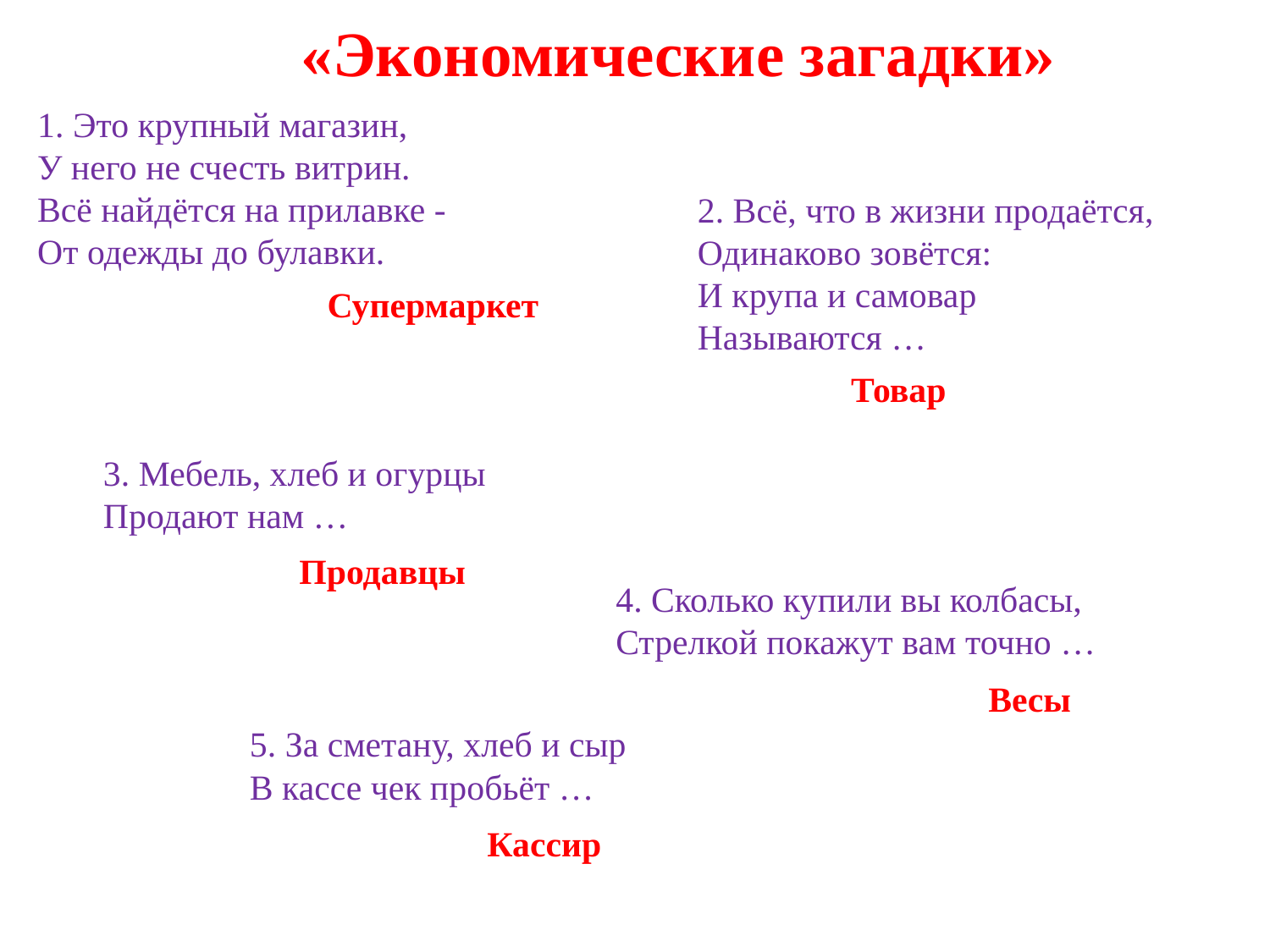

«Экономические загадки»
1. Это крупный магазин,
У него не счесть витрин.
Всё найдётся на прилавке -
От одежды до булавки.
2. Всё, что в жизни продаётся,
Одинаково зовётся:
И крупа и самовар
Называются …
Супермаркет
Товар
3. Мебель, хлеб и огурцы
Продают нам …
Продавцы
4. Сколько купили вы колбасы,
Стрелкой покажут вам точно …
Весы
5. За сметану, хлеб и сыр
В кассе чек пробьёт …
Кассир